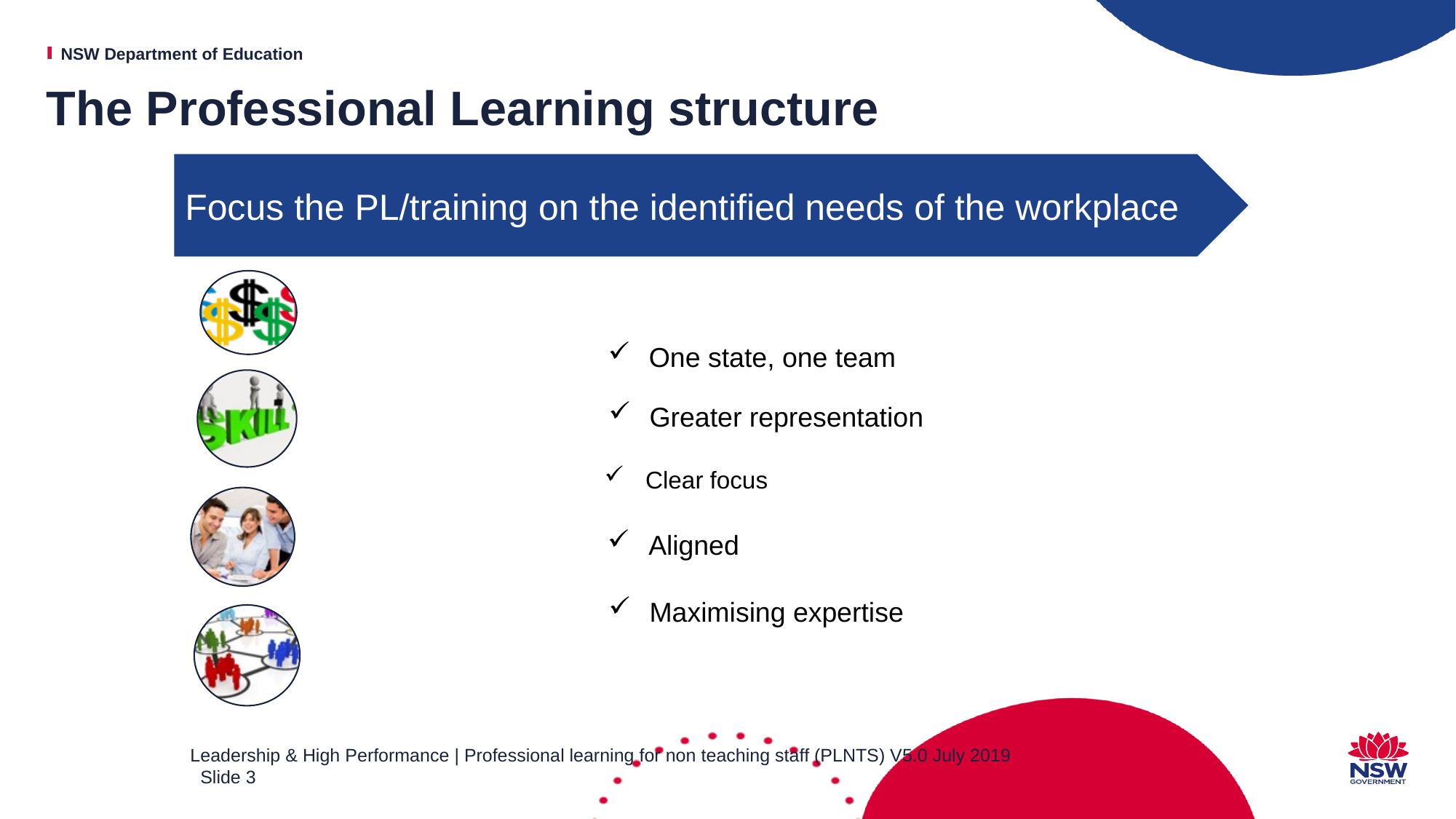

# The Professional Learning structure
Focus the PL/training on the identified needs of the workplace

One state, one team

Greater representation
Clear focus

Aligned
Maximising expertise

Leadership & High Performance | Professional learning for non teaching staff (PLNTS) V5.0 July 2019    Slide 3